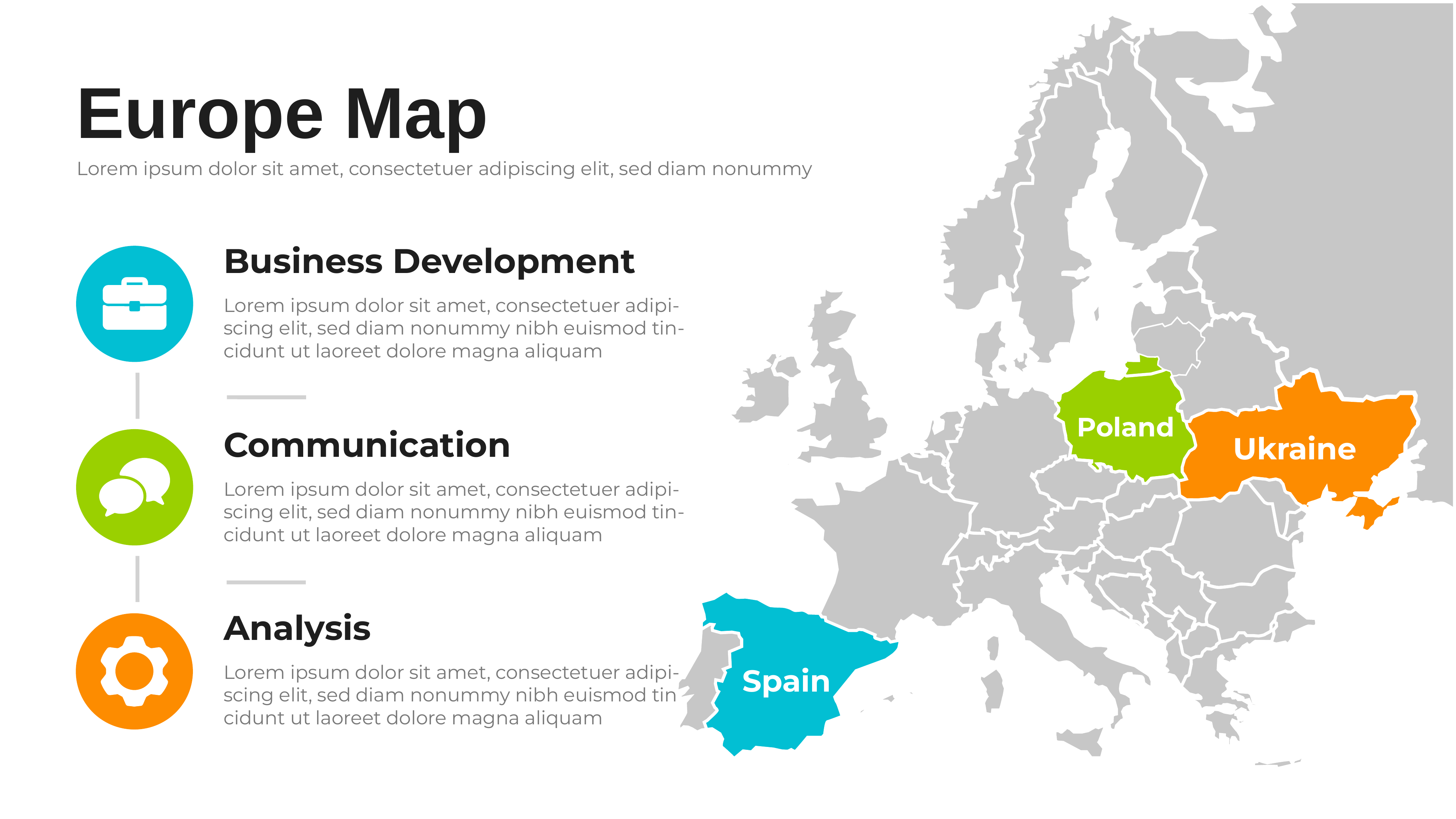

Europe Map

Lorem ipsum dolor sit amet, consectetuer adipiscing elit, sed diam nonummy

Business Development

Lorem ipsum dolor sit amet, consectetuer adipi-scing elit, sed diam nonummy nibh euismod tin-cidunt ut laoreet dolore magna aliquam

Poland

Communication
Ukraine

Lorem ipsum dolor sit amet, consectetuer adipi-scing elit, sed diam nonummy nibh euismod tin-cidunt ut laoreet dolore magna aliquam

Analysis

Lorem ipsum dolor sit amet, consectetuer adipi-scing elit, sed diam nonummy nibh euismod tin-cidunt ut laoreet dolore magna aliquam
Spain